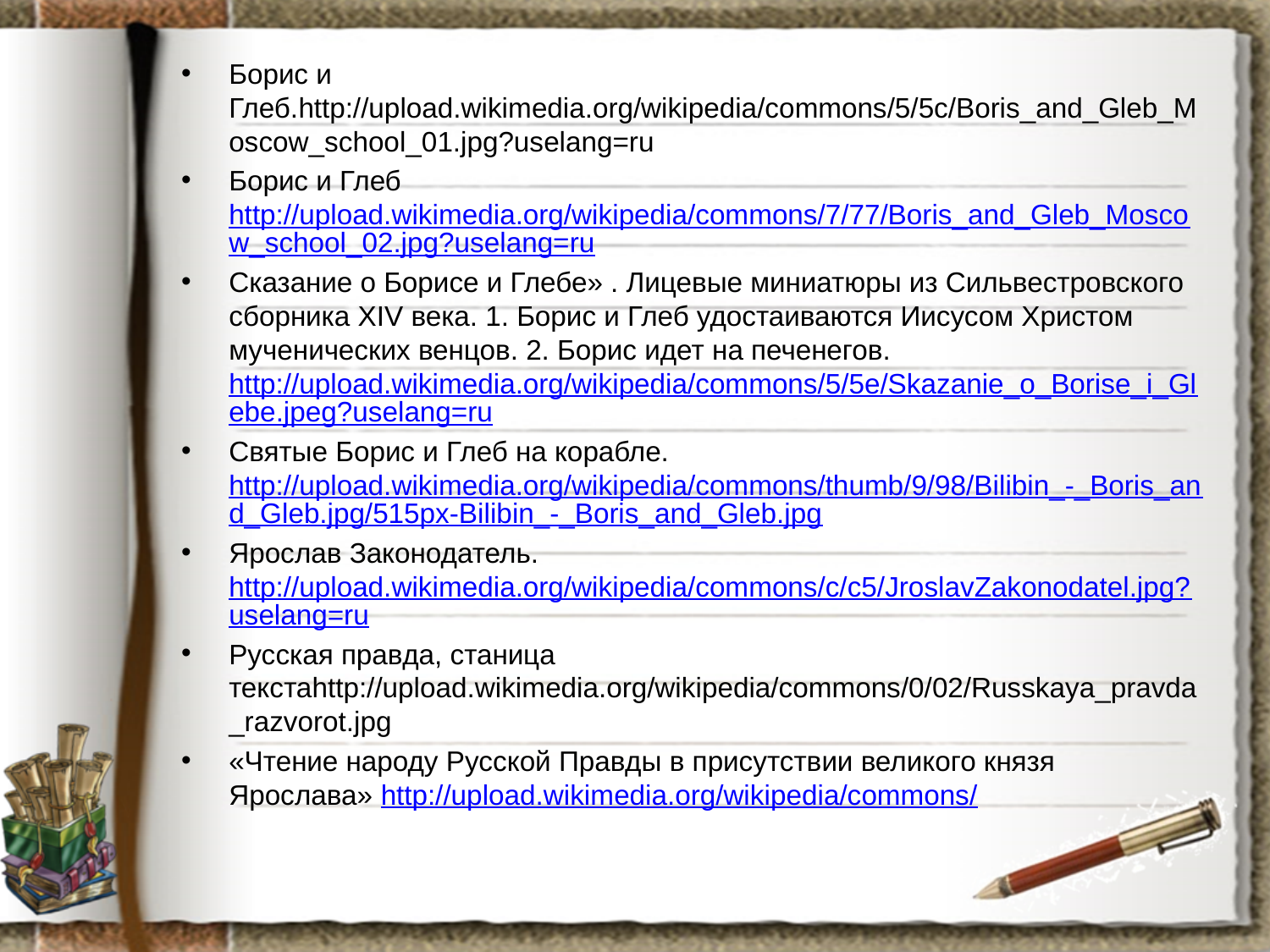

Борис и  Глеб.http://upload.wikimedia.org/wikipedia/commons/5/5c/Boris_and_Gleb_Moscow_school_01.jpg?uselang=ru
Борис и Глеб http://upload.wikimedia.org/wikipedia/commons/7/77/Boris_and_Gleb_Moscow_school_02.jpg?uselang=ru
Сказание о Борисе и Глебе» . Лицевые миниатюры из Сильвестровского сборника XIV века. 1. Борис и Глеб удостаиваются Иисусом Христом мученических венцов. 2. Борис идет на печенегов. http://upload.wikimedia.org/wikipedia/commons/5/5e/Skazanie_o_Borise_i_Glebe.jpeg?uselang=ru
Святые Борис и Глеб на корабле. http://upload.wikimedia.org/wikipedia/commons/thumb/9/98/Bilibin_-_Boris_and_Gleb.jpg/515px-Bilibin_-_Boris_and_Gleb.jpg
Ярослав Законодатель. http://upload.wikimedia.org/wikipedia/commons/c/c5/JroslavZakonodatel.jpg?uselang=ru
Русская правда, станица текстаhttp://upload.wikimedia.org/wikipedia/commons/0/02/Russkaya_pravda_razvorot.jpg
«Чтение народу Русской Правды в присутствии великого князя Ярослава» http://upload.wikimedia.org/wikipedia/commons/